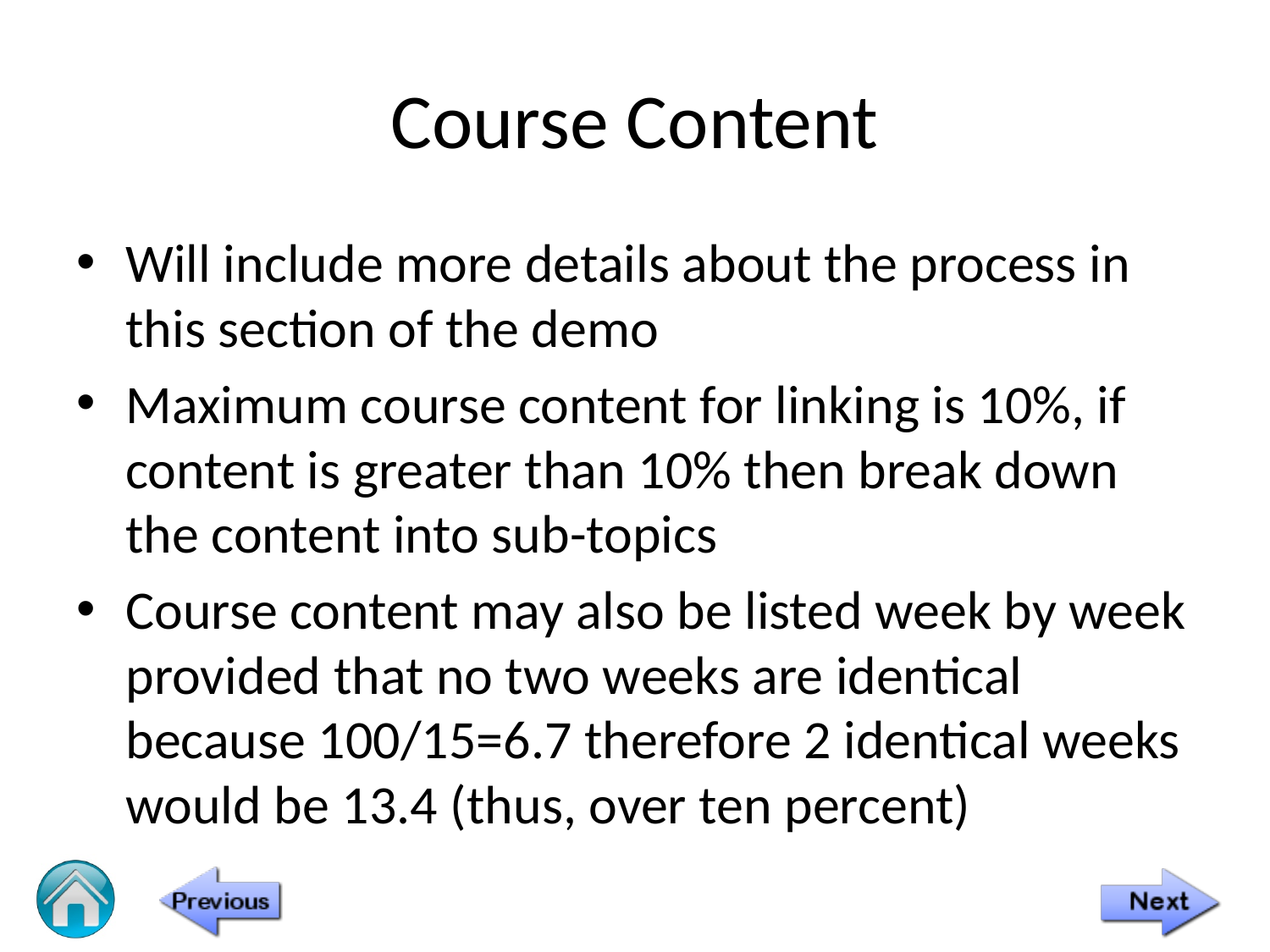

# Course Content
Will include more details about the process in this section of the demo
Maximum course content for linking is 10%, if content is greater than 10% then break down the content into sub-topics
Course content may also be listed week by week provided that no two weeks are identical because 100/15=6.7 therefore 2 identical weeks would be 13.4 (thus, over ten percent)